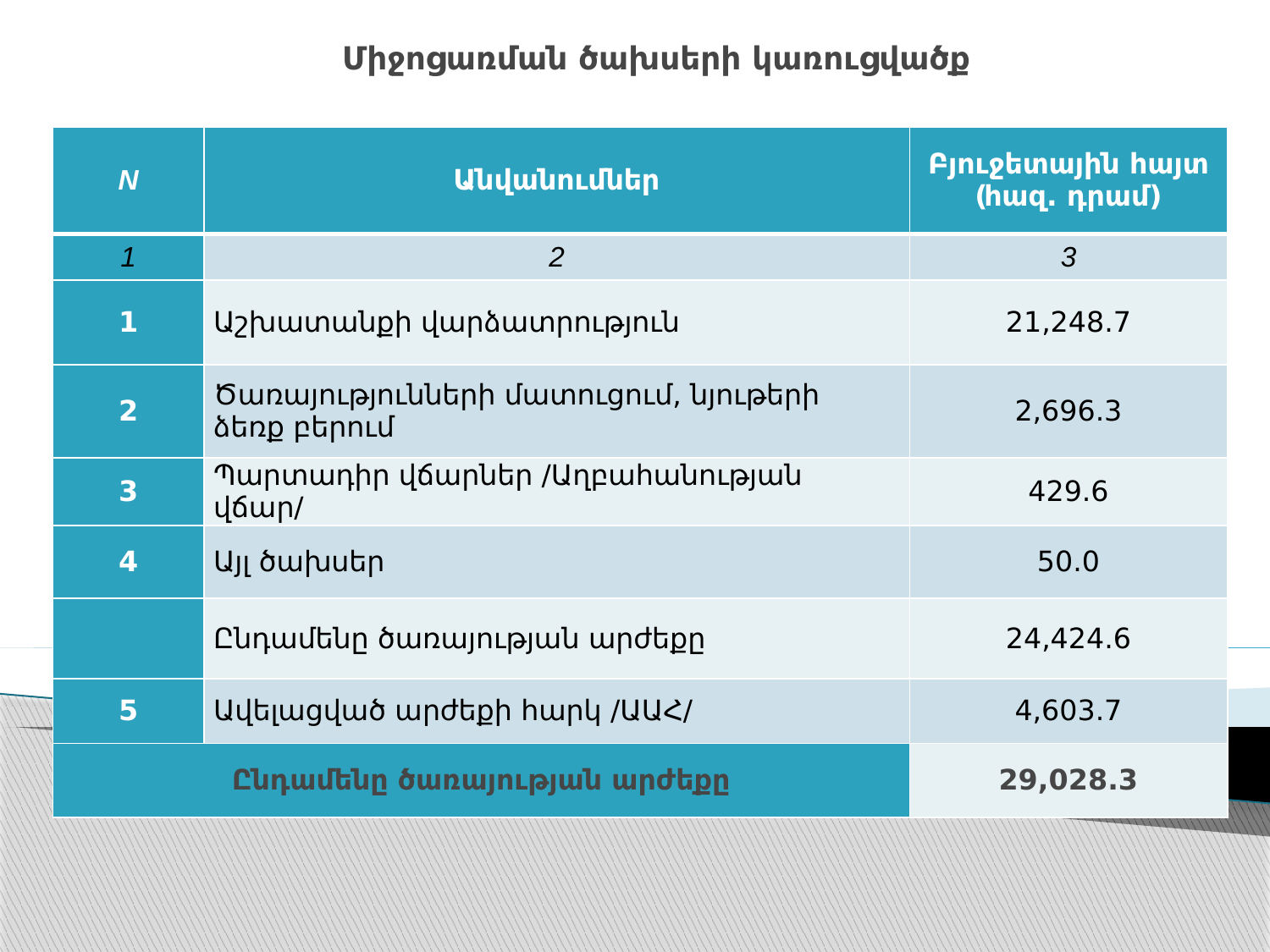

Միջոցառման ծախսերի կառուցվածք
| N | Անվանումներ | Բյուջետային հայտ (հազ. դրամ) |
| --- | --- | --- |
| 1 | 2 | 3 |
| 1 | Աշխատանքի վարձատրություն | 21,248.7 |
| 2 | Ծառայությունների մատուցում, նյութերի ձեռք բերում | 2,696.3 |
| 3 | Պարտադիր վճարներ /Աղբահանության վճար/ | 429.6 |
| 4 | Այլ ծախսեր | 50.0 |
|  | Ընդամենը ծառայության արժեքը | 24,424.6 |
| 5 | Ավելացված արժեքի հարկ /ԱԱՀ/ | 4,603.7 |
| Ընդամենը ծառայության արժեքը |  | 29,028.3 |